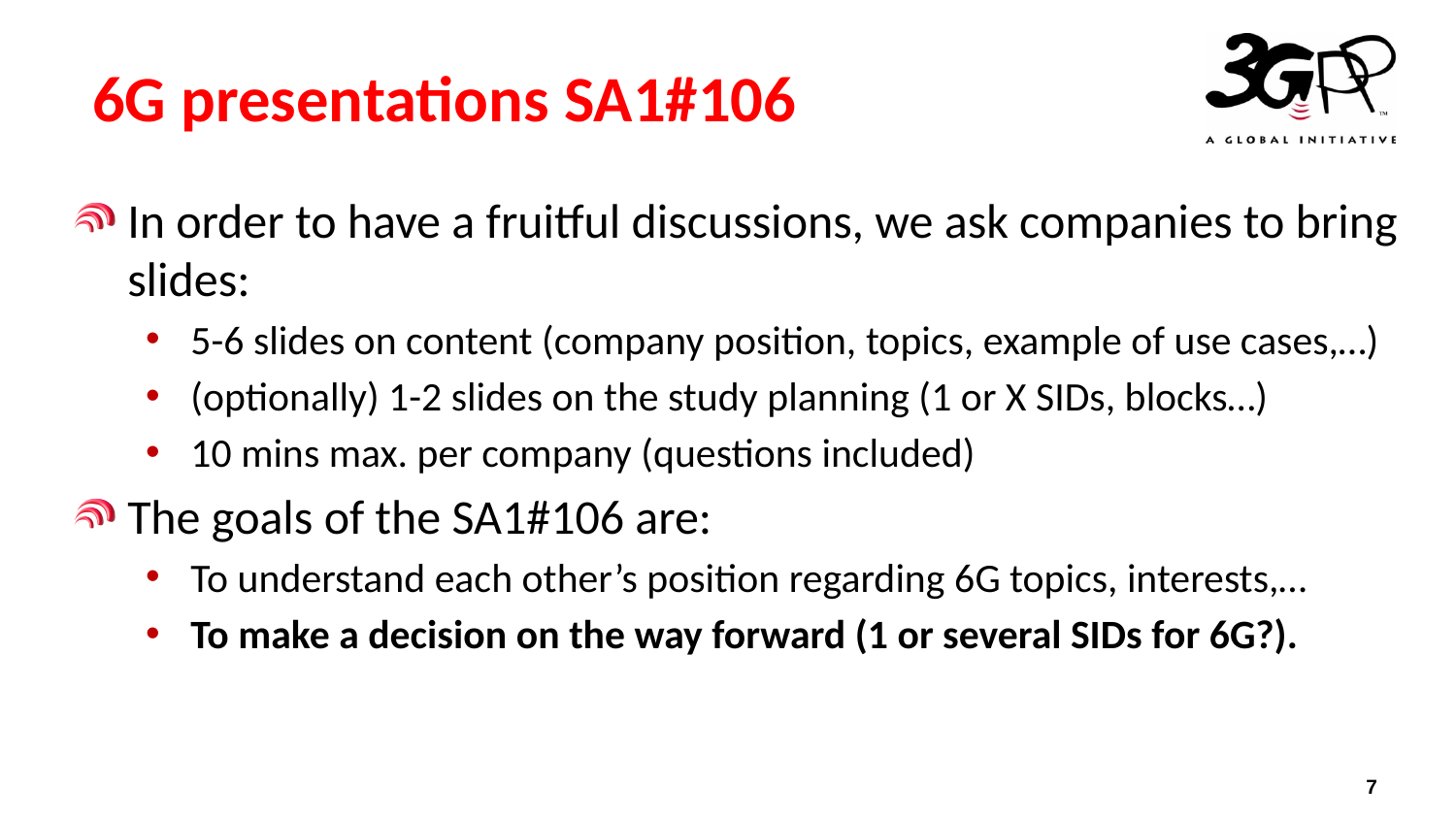

# 6G presentations SA1#106
In order to have a fruitful discussions, we ask companies to bring slides:
5-6 slides on content (company position, topics, example of use cases,…)
(optionally) 1-2 slides on the study planning (1 or X SIDs, blocks…)
10 mins max. per company (questions included)
The goals of the SA1#106 are:
To understand each other’s position regarding 6G topics, interests,…
To make a decision on the way forward (1 or several SIDs for 6G?).